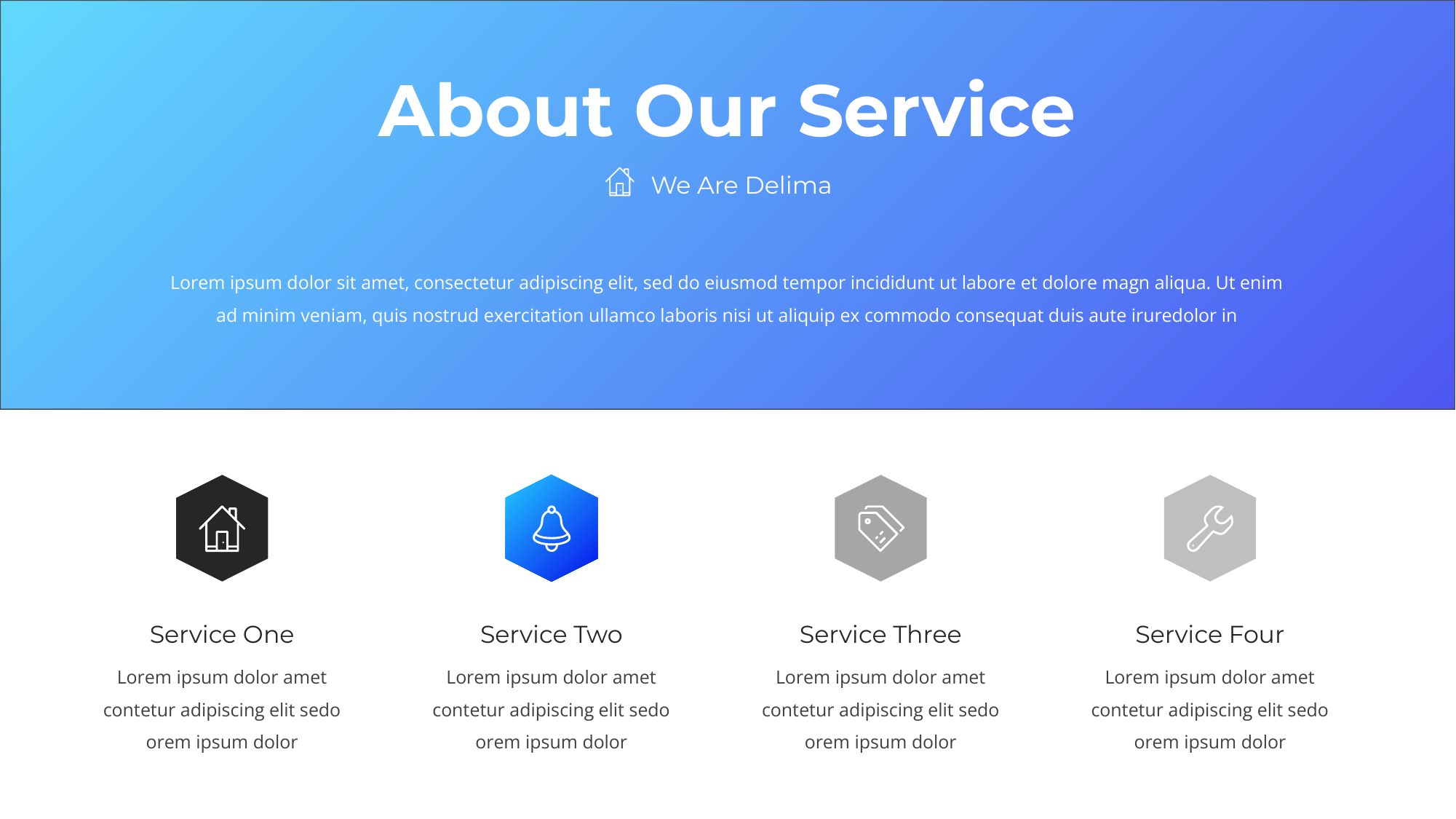

About Our Service
We Are Delima

Lorem ipsum dolor sit amet, consectetur adipiscing elit, sed do eiusmod tempor incididunt ut labore et dolore magn aliqua. Ut enim ad minim veniam, quis nostrud exercitation ullamco laboris nisi ut aliquip ex commodo consequat duis aute iruredolor in

Service One
Lorem ipsum dolor amet contetur adipiscing elit sedo orem ipsum dolor

Service Two
Lorem ipsum dolor amet contetur adipiscing elit sedo orem ipsum dolor

Service Three
Lorem ipsum dolor amet contetur adipiscing elit sedo orem ipsum dolor

Service Four
Lorem ipsum dolor amet contetur adipiscing elit sedo orem ipsum dolor